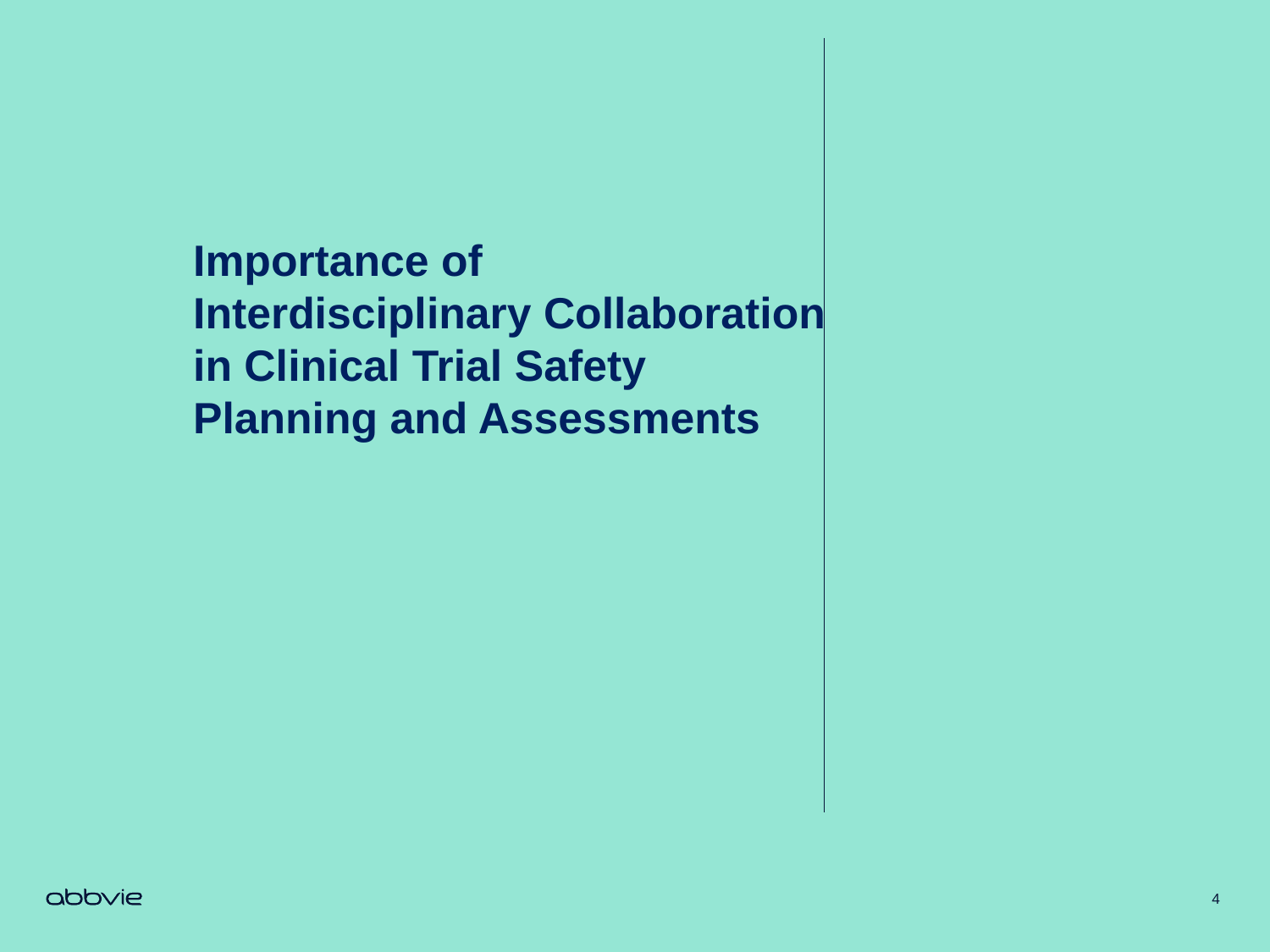

# Importance of Interdisciplinary Collaboration in Clinical Trial Safety Planning and Assessments
4